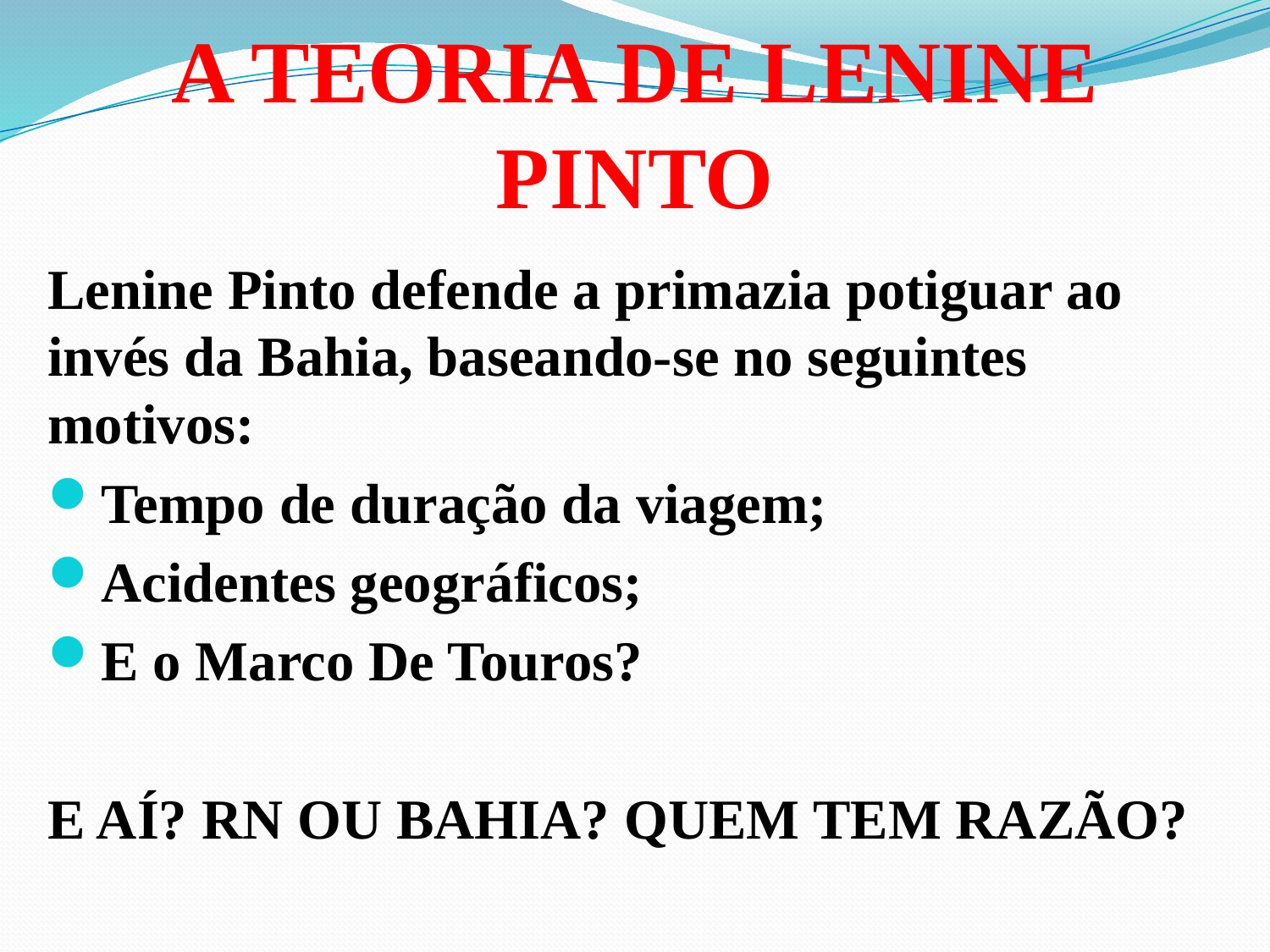

# A TEORIA DE LENINE PINTO
Lenine Pinto defende a primazia potiguar ao invés da Bahia, baseando-se no seguintes motivos:
Tempo de duração da viagem;
Acidentes geográficos;
E o Marco De Touros?

E AÍ? RN OU BAHIA? QUEM TEM RAZÃO?